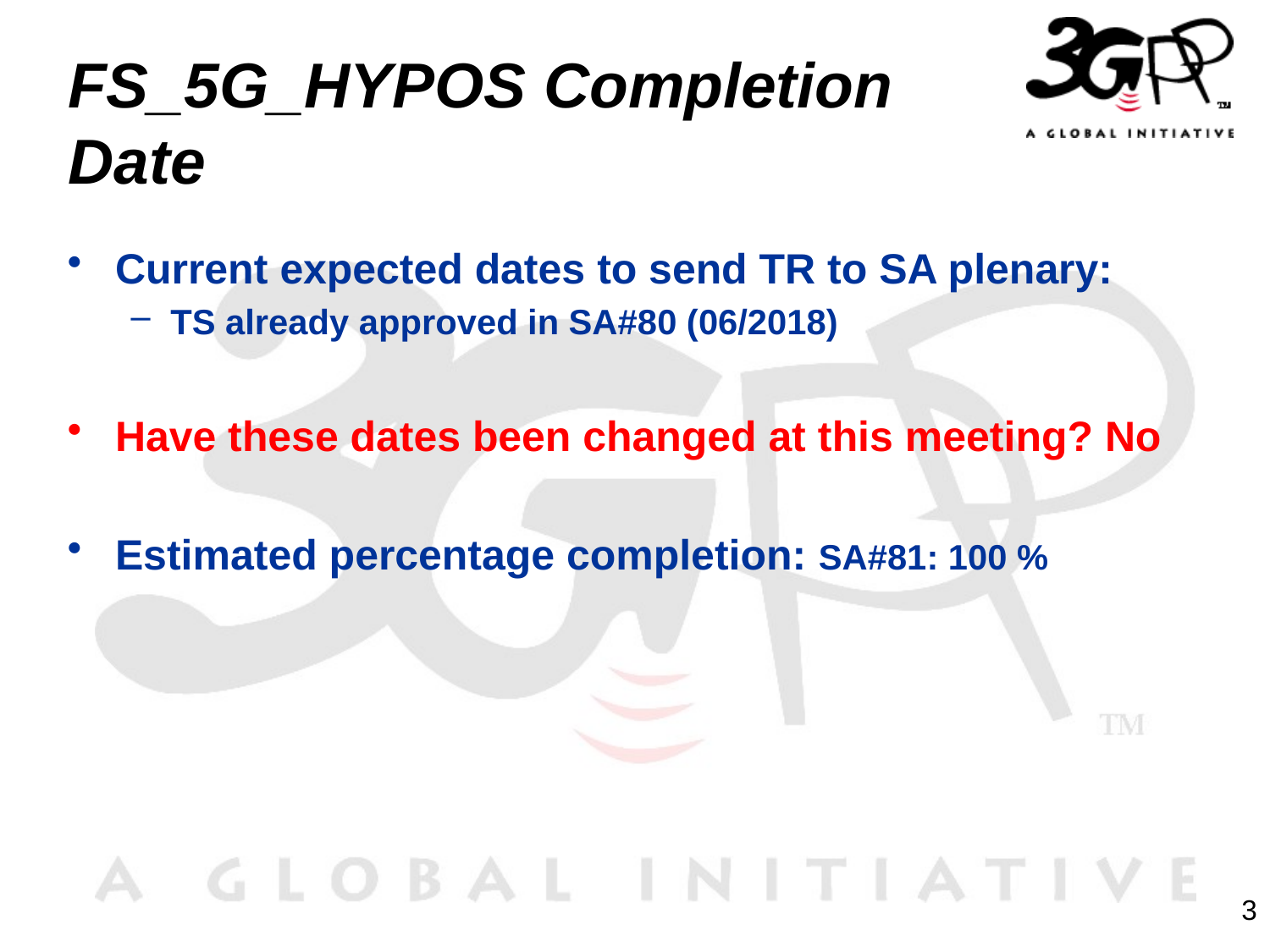

# FS_5G_HYPOS Completion Date

Current expected dates to send TR to SA plenary:
TS already approved in SA#80 (06/2018)

Have these dates been changed at this meeting? No

Estimated percentage completion: SA#81: 100 %

3